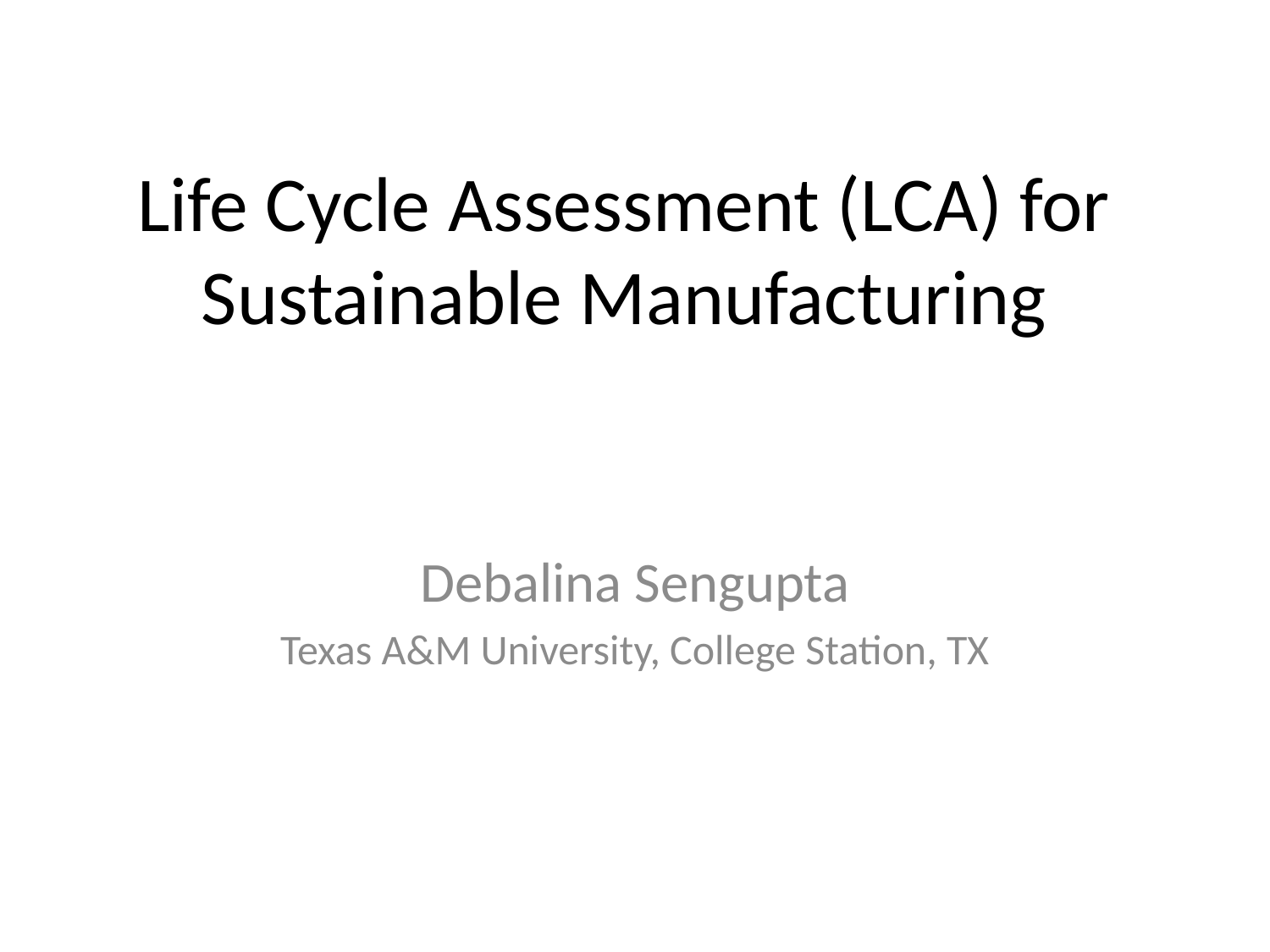

# Life Cycle Assessment (LCA) for Sustainable Manufacturing
Debalina Sengupta
Texas A&M University, College Station, TX